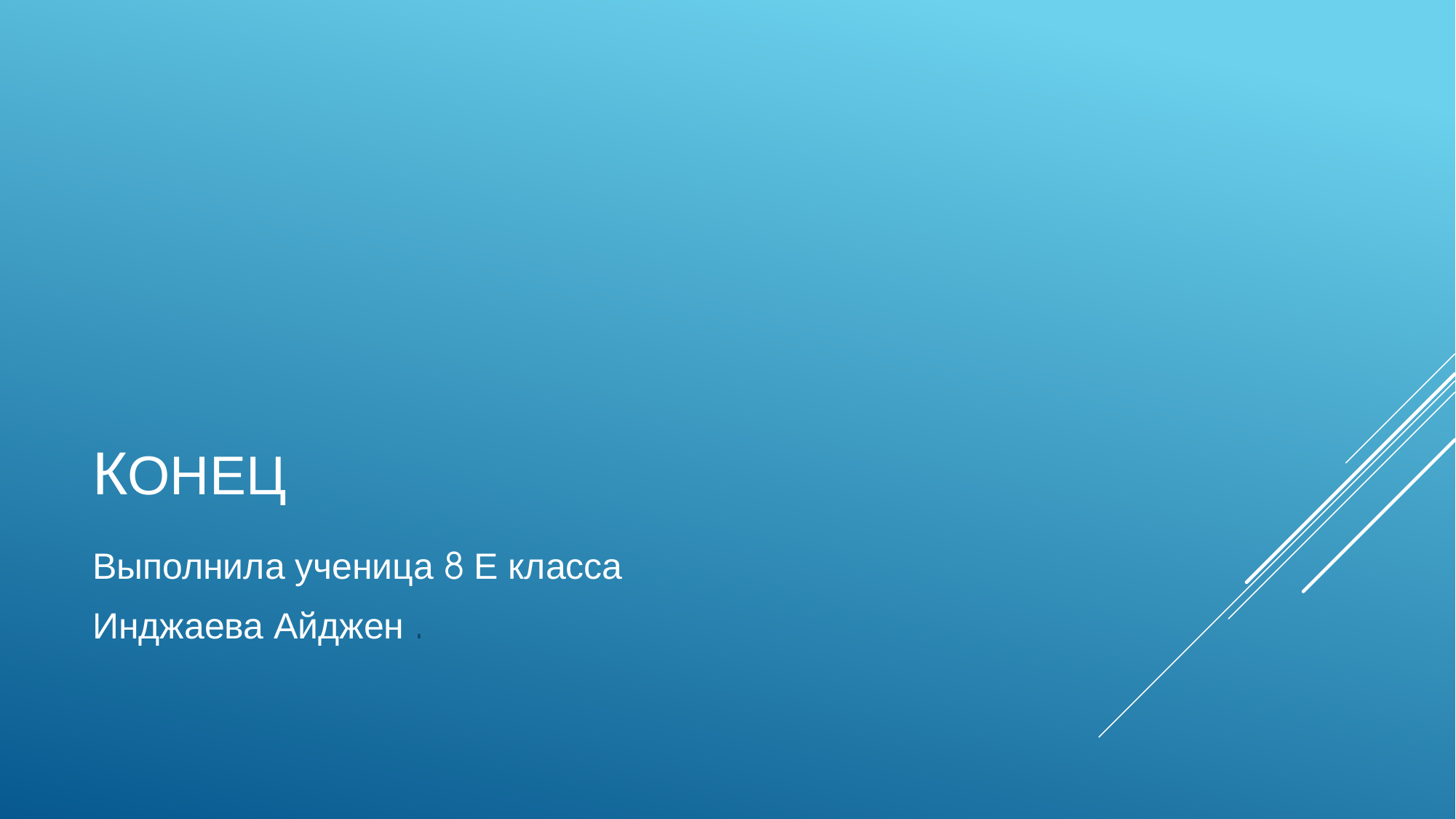

# конец
Выполнила ученица 8 Е класса
Инджаева Айджен .